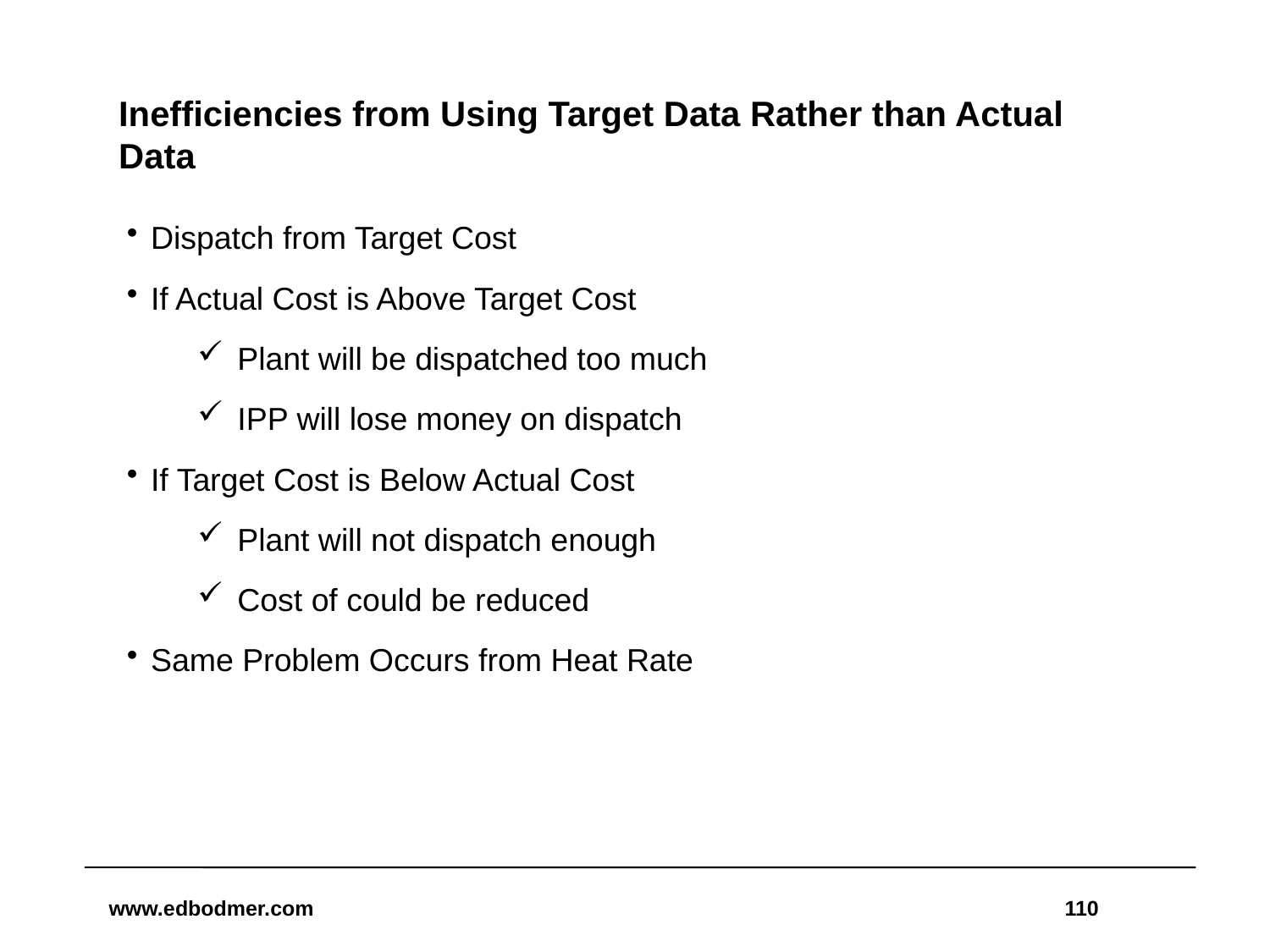

# Inefficiencies from Using Target Data Rather than Actual Data
Dispatch from Target Cost
If Actual Cost is Above Target Cost
Plant will be dispatched too much
IPP will lose money on dispatch
If Target Cost is Below Actual Cost
Plant will not dispatch enough
Cost of could be reduced
Same Problem Occurs from Heat Rate